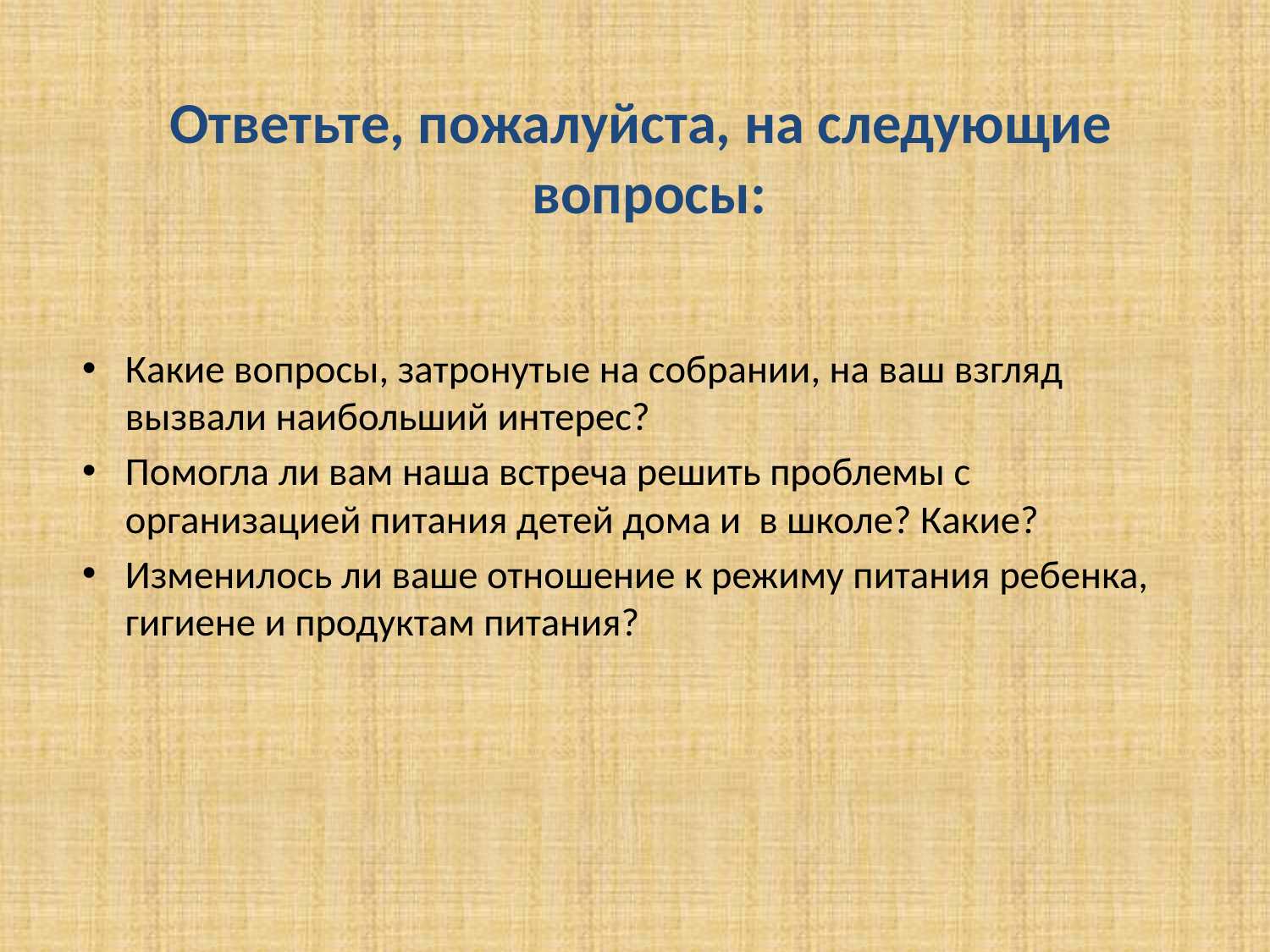

Ответьте, пожалуйста, на следующие вопросы:

Какие вопросы, затронутые на собрании, на ваш взгляд вызвали наибольший интерес?
Помогла ли вам наша встреча решить проблемы с организацией питания детей дома и  в школе? Какие?
Изменилось ли ваше отношение к режиму питания ребенка,  гигиене и продуктам питания?